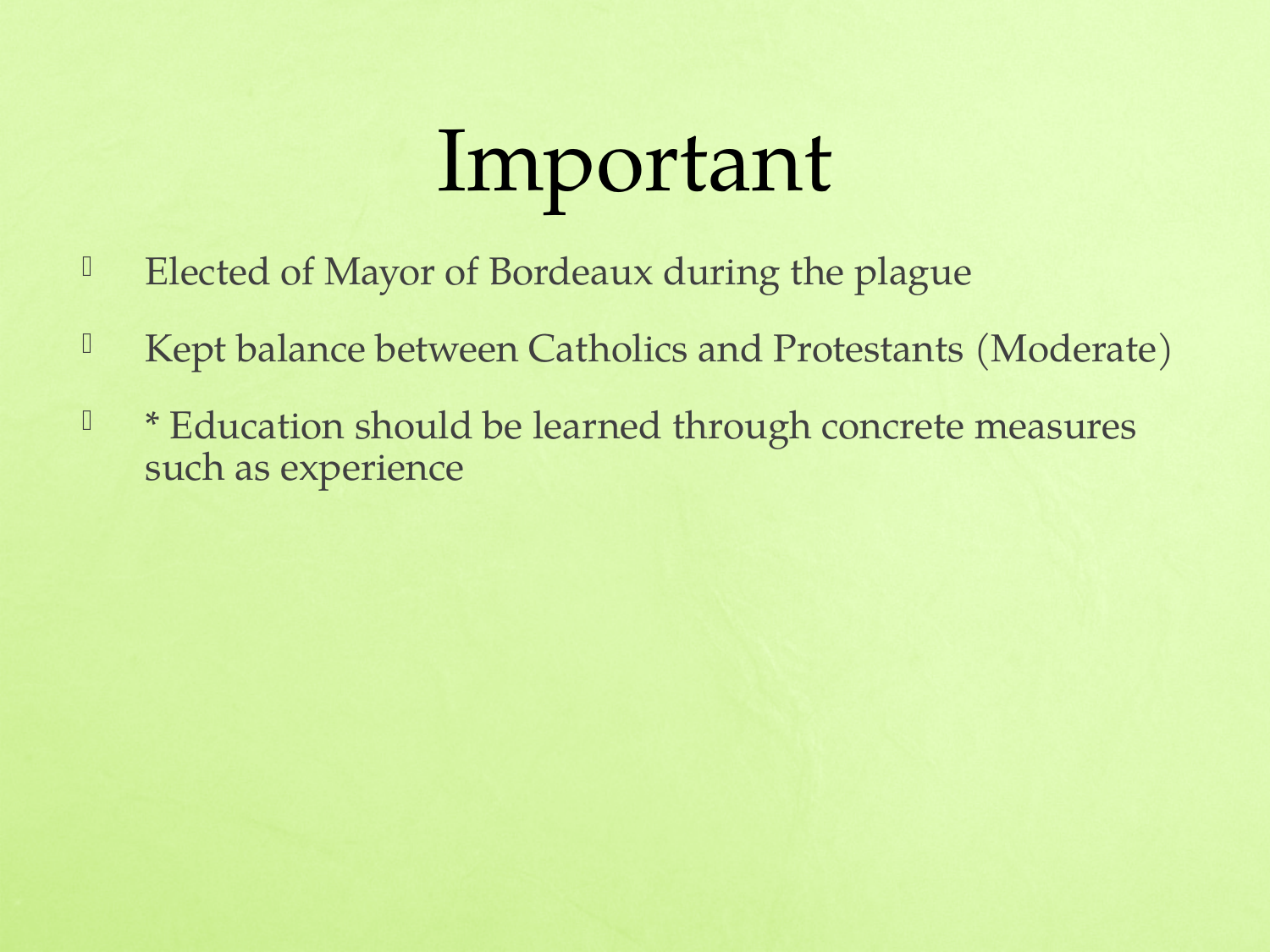

# Important
Elected of Mayor of Bordeaux during the plague
Kept balance between Catholics and Protestants (Moderate)
* Education should be learned through concrete measures such as experience